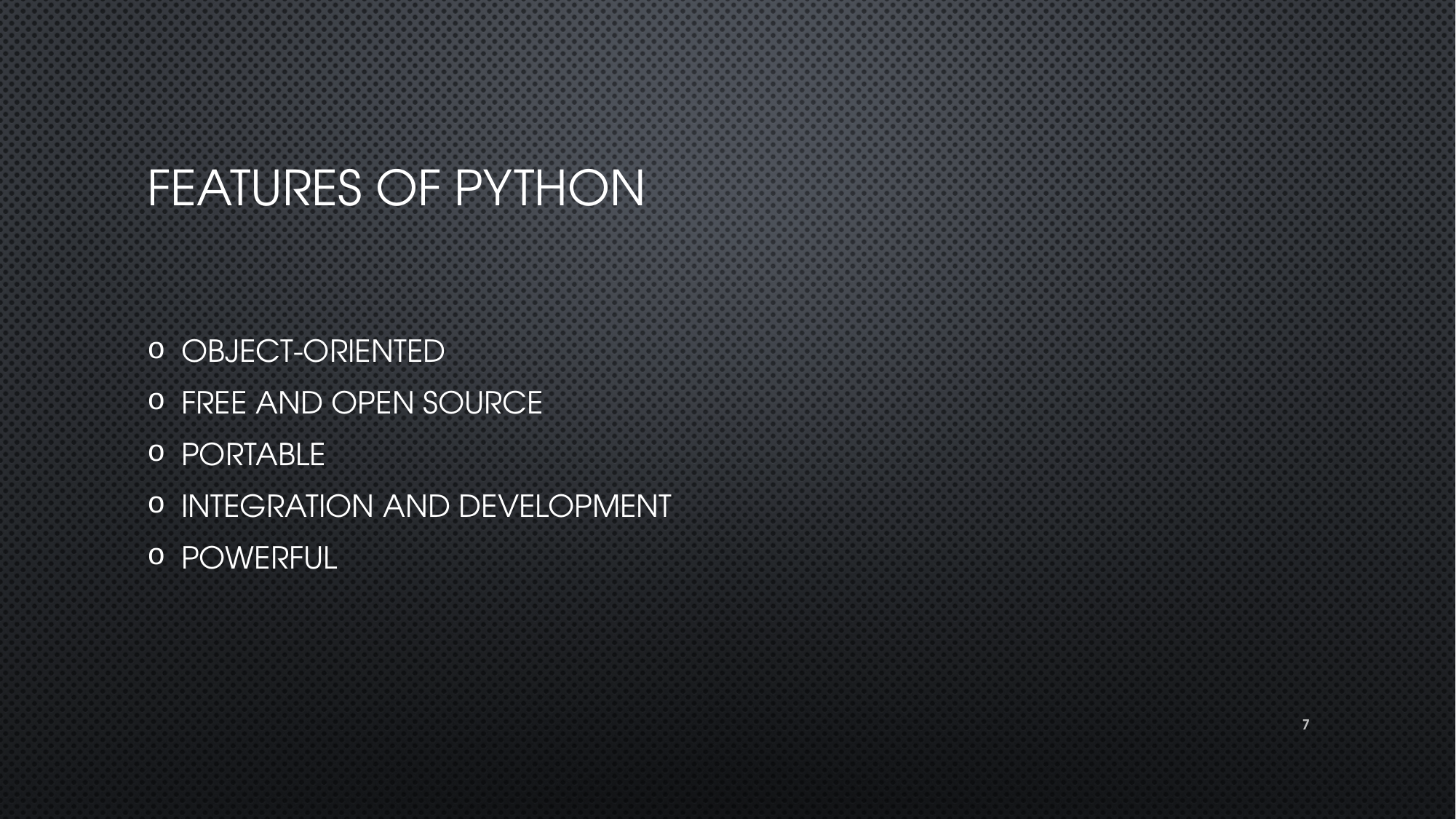

# Features of Python
Object-Oriented
Free and Open Source
Portable
Integration and development
Powerful

7